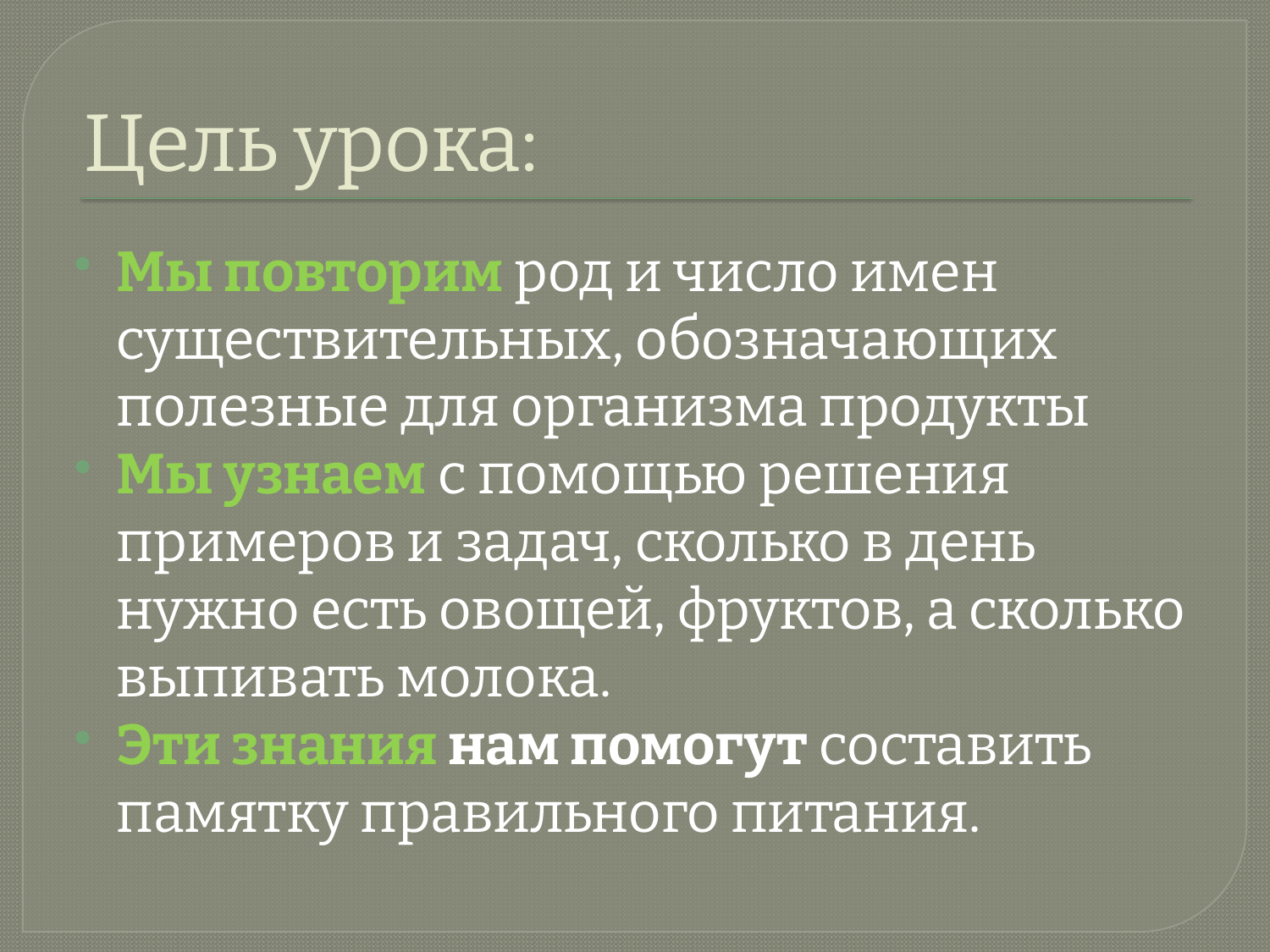

# Цель урока:
Мы повторим род и число имен существительных, обозначающих полезные для организма продукты
Мы узнаем с помощью решения примеров и задач, сколько в день нужно есть овощей, фруктов, а сколько выпивать молока.
Эти знания нам помогут составить памятку правильного питания.